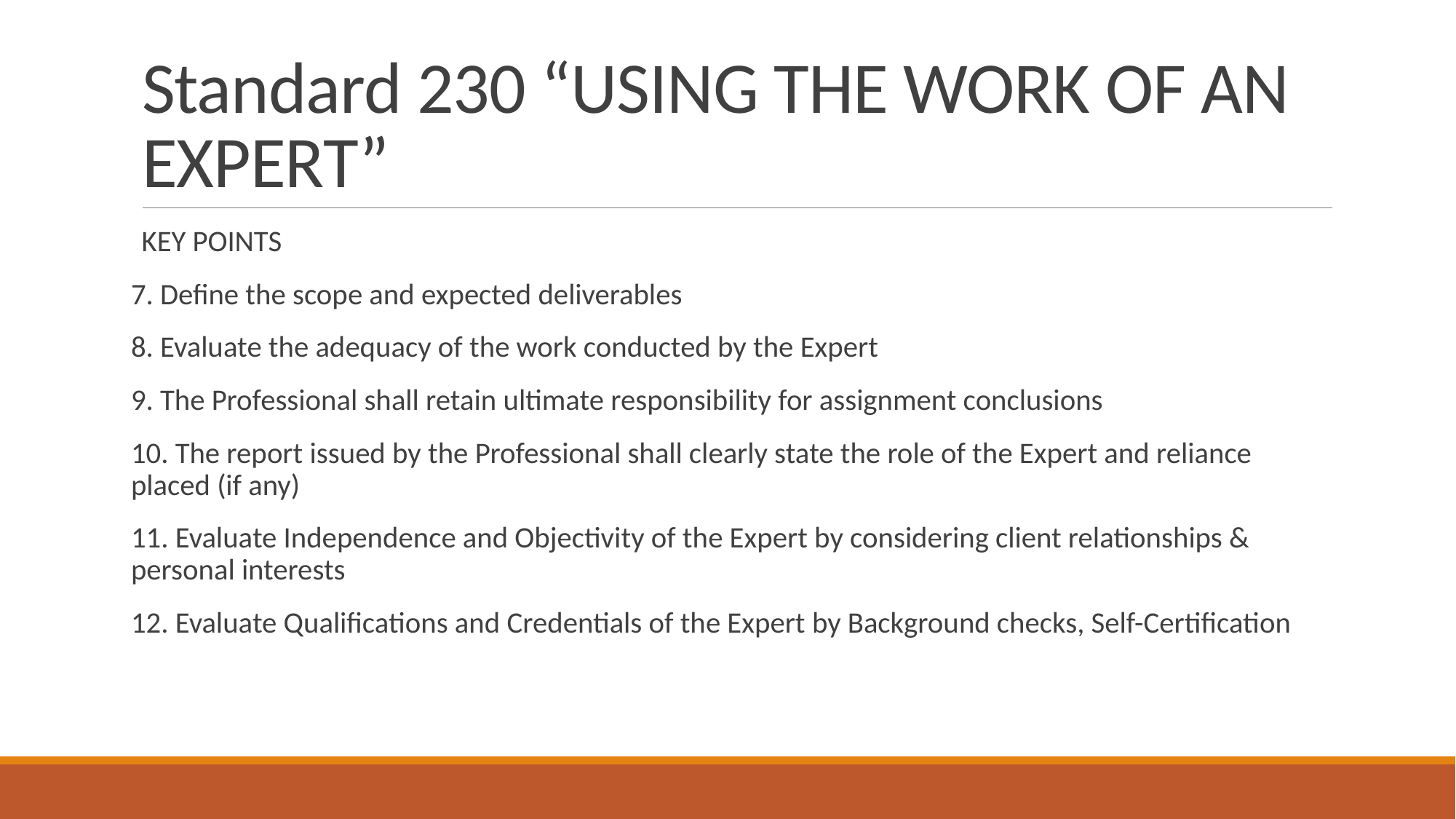

# Standard 230 “USING THE WORK OF AN EXPERT”
KEY POINTS
7. Define the scope and expected deliverables
8. Evaluate the adequacy of the work conducted by the Expert
9. The Professional shall retain ultimate responsibility for assignment conclusions
10. The report issued by the Professional shall clearly state the role of the Expert and reliance placed (if any)
11. Evaluate Independence and Objectivity of the Expert by considering client relationships & personal interests
12. Evaluate Qualifications and Credentials of the Expert by Background checks, Self-Certification